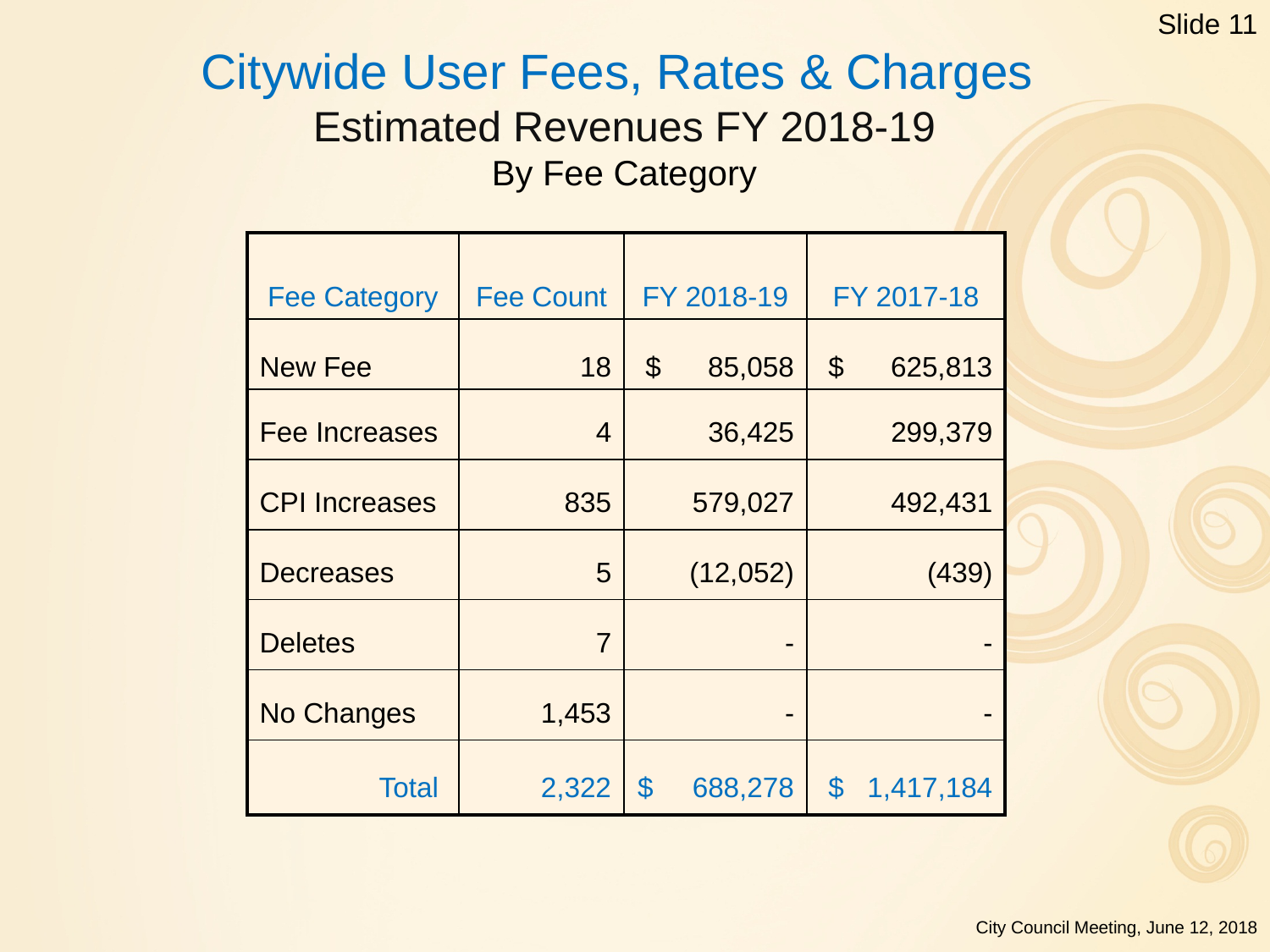

Slide 11
Citywide User Fees, Rates & Charges
Estimated Revenues FY 2018-19
By Fee Category
| Fee Category | Fee Count | FY 2018-19 | FY 2017-18 |
| --- | --- | --- | --- |
| New Fee | 18 | $ 85,058 | $ 625,813 |
| Fee Increases | 4 | 36,425 | 299,379 |
| CPI Increases | 835 | 579,027 | 492,431 |
| Decreases | 5 | (12,052) | (439) |
| Deletes | 7 | - | - |
| No Changes | 1,453 | - | - |
| Total | 2,322 | $ 688,278 | $ 1,417,184 |

City Council Meeting, June 12, 2018